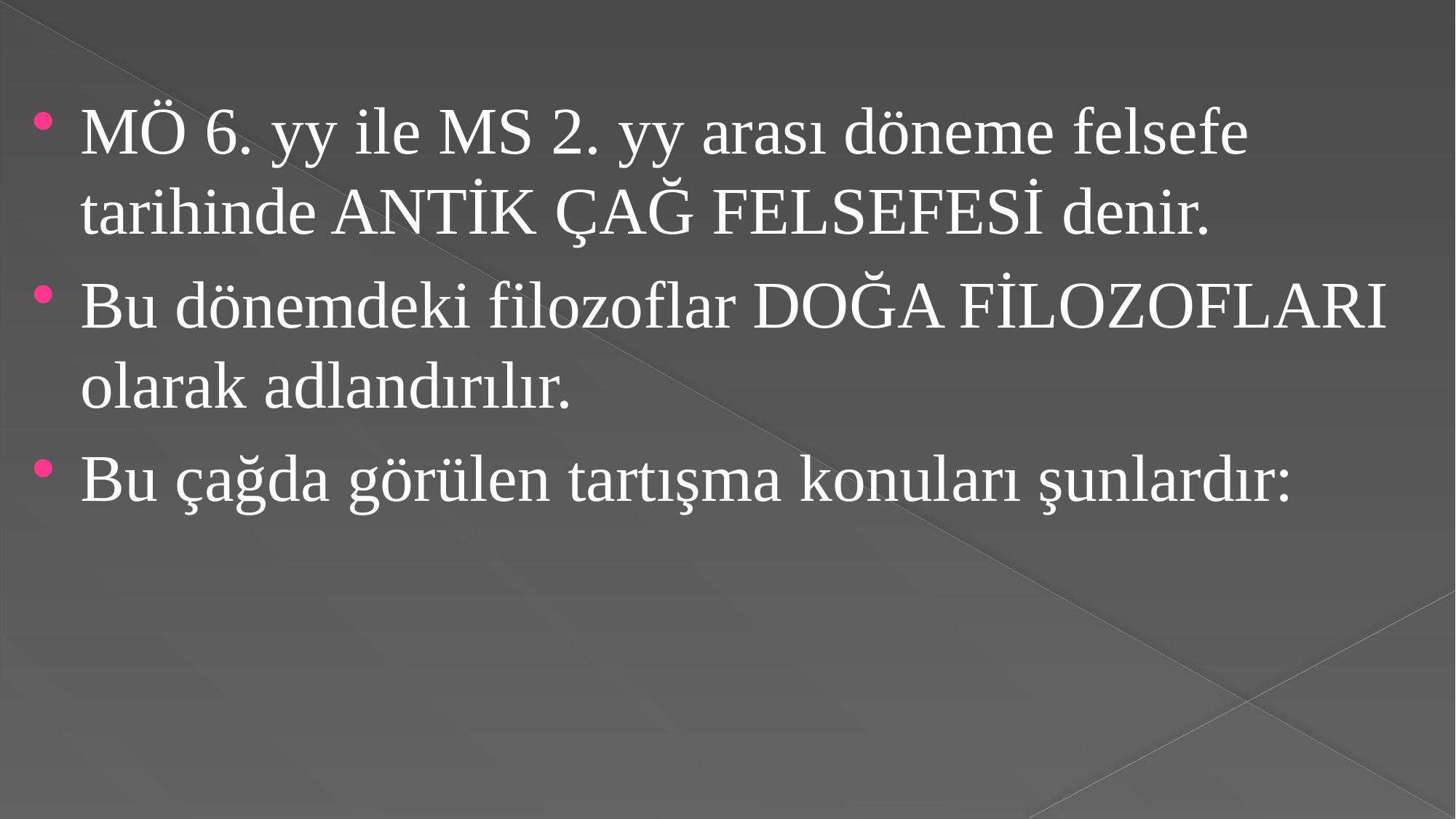

MÖ 6. yy ile MS 2. yy arası döneme felsefe tarihinde ANTİK ÇAĞ FELSEFESİ denir.
Bu dönemdeki filozoflar DOĞA FİLOZOFLARI olarak adlandırılır.
Bu çağda görülen tartışma konuları şunlardır: